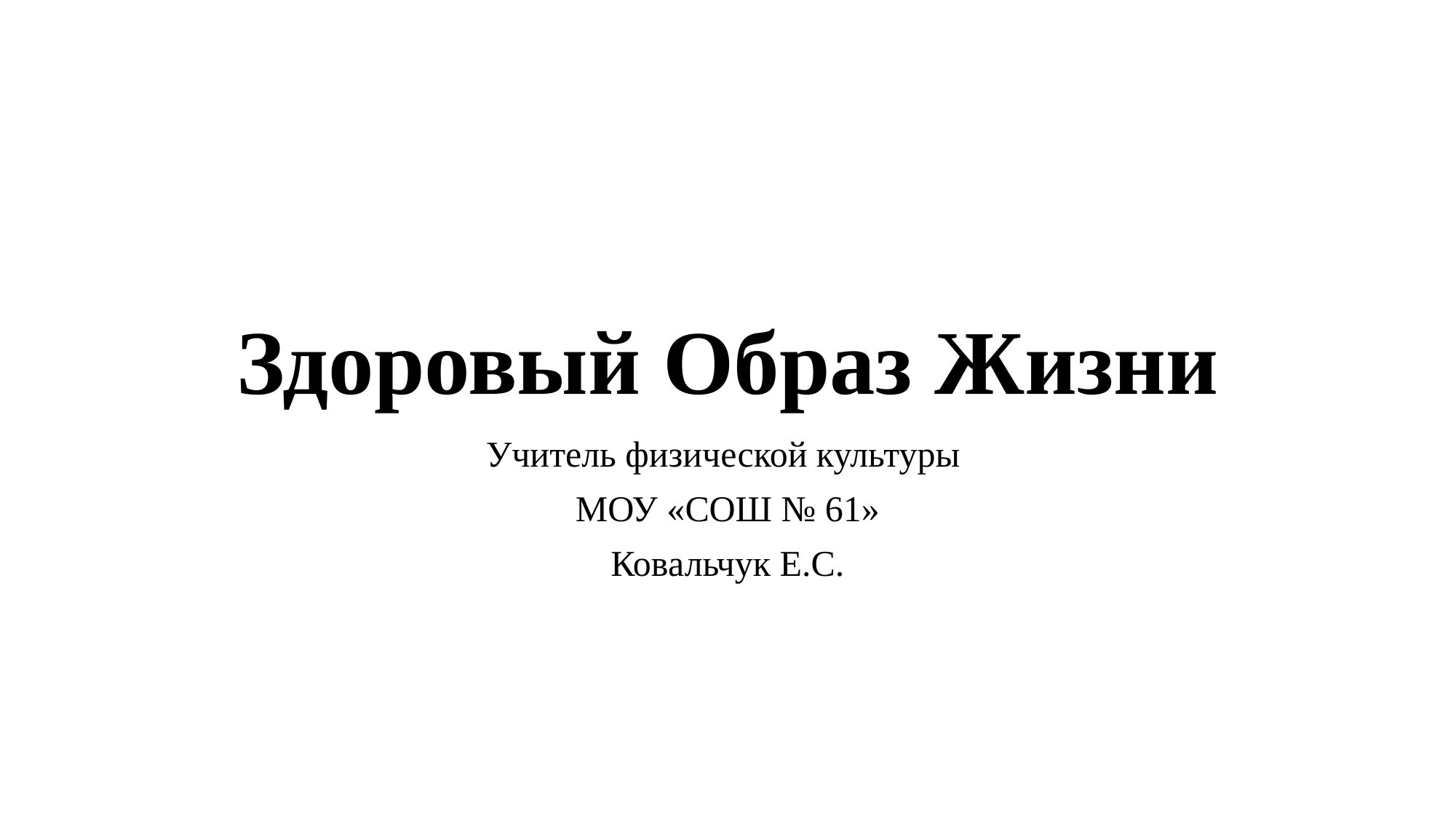

# Здоровый Образ Жизни
Учитель физической культуры
МОУ «СОШ № 61»
Ковальчук Е.С.